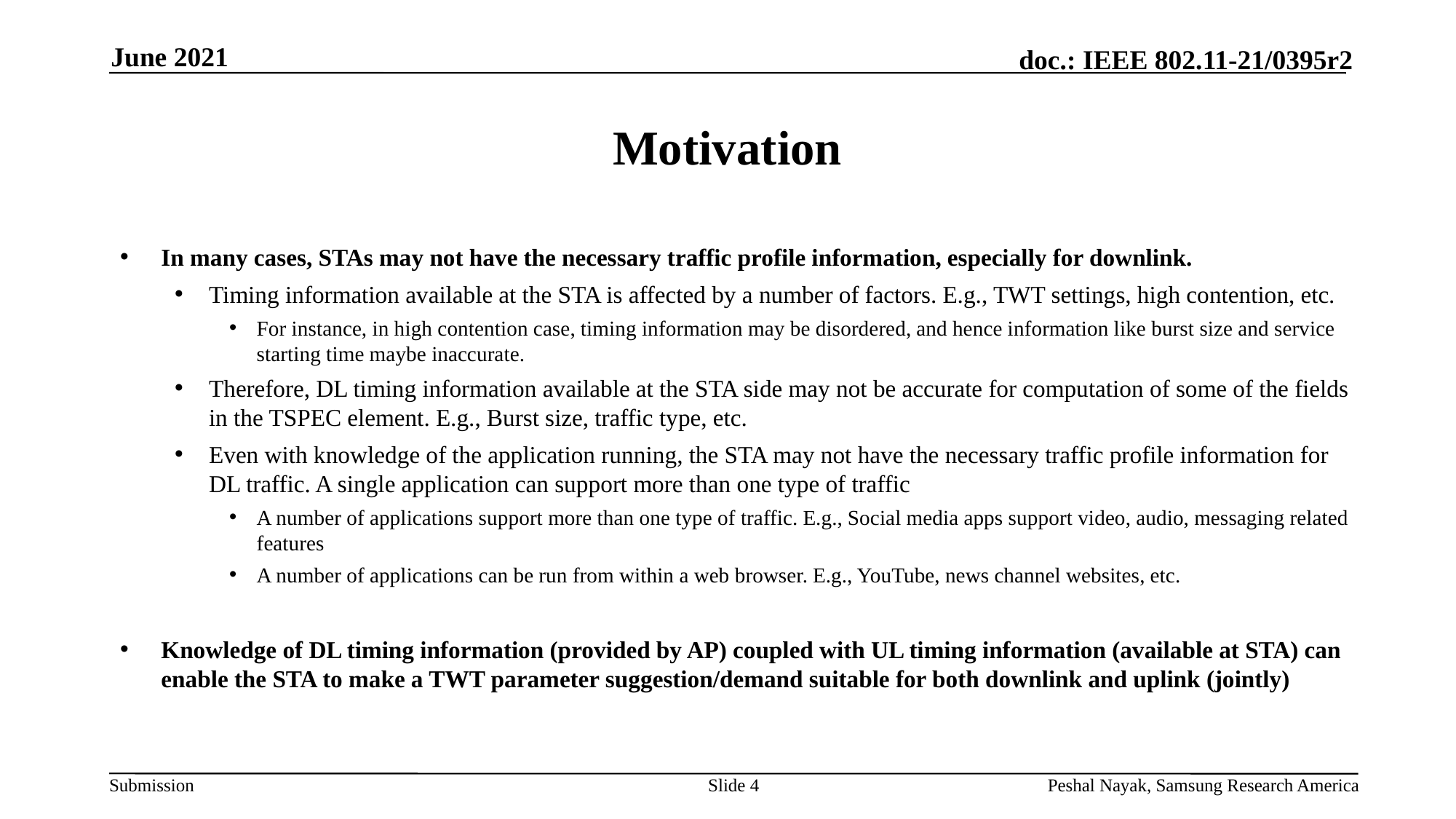

June 2021
# Motivation
In many cases, STAs may not have the necessary traffic profile information, especially for downlink.
Timing information available at the STA is affected by a number of factors. E.g., TWT settings, high contention, etc.
For instance, in high contention case, timing information may be disordered, and hence information like burst size and service starting time maybe inaccurate.
Therefore, DL timing information available at the STA side may not be accurate for computation of some of the fields in the TSPEC element. E.g., Burst size, traffic type, etc.
Even with knowledge of the application running, the STA may not have the necessary traffic profile information for DL traffic. A single application can support more than one type of traffic
A number of applications support more than one type of traffic. E.g., Social media apps support video, audio, messaging related features
A number of applications can be run from within a web browser. E.g., YouTube, news channel websites, etc.

Knowledge of DL timing information (provided by AP) coupled with UL timing information (available at STA) can enable the STA to make a TWT parameter suggestion/demand suitable for both downlink and uplink (jointly)

Slide 4
Peshal Nayak, Samsung Research America